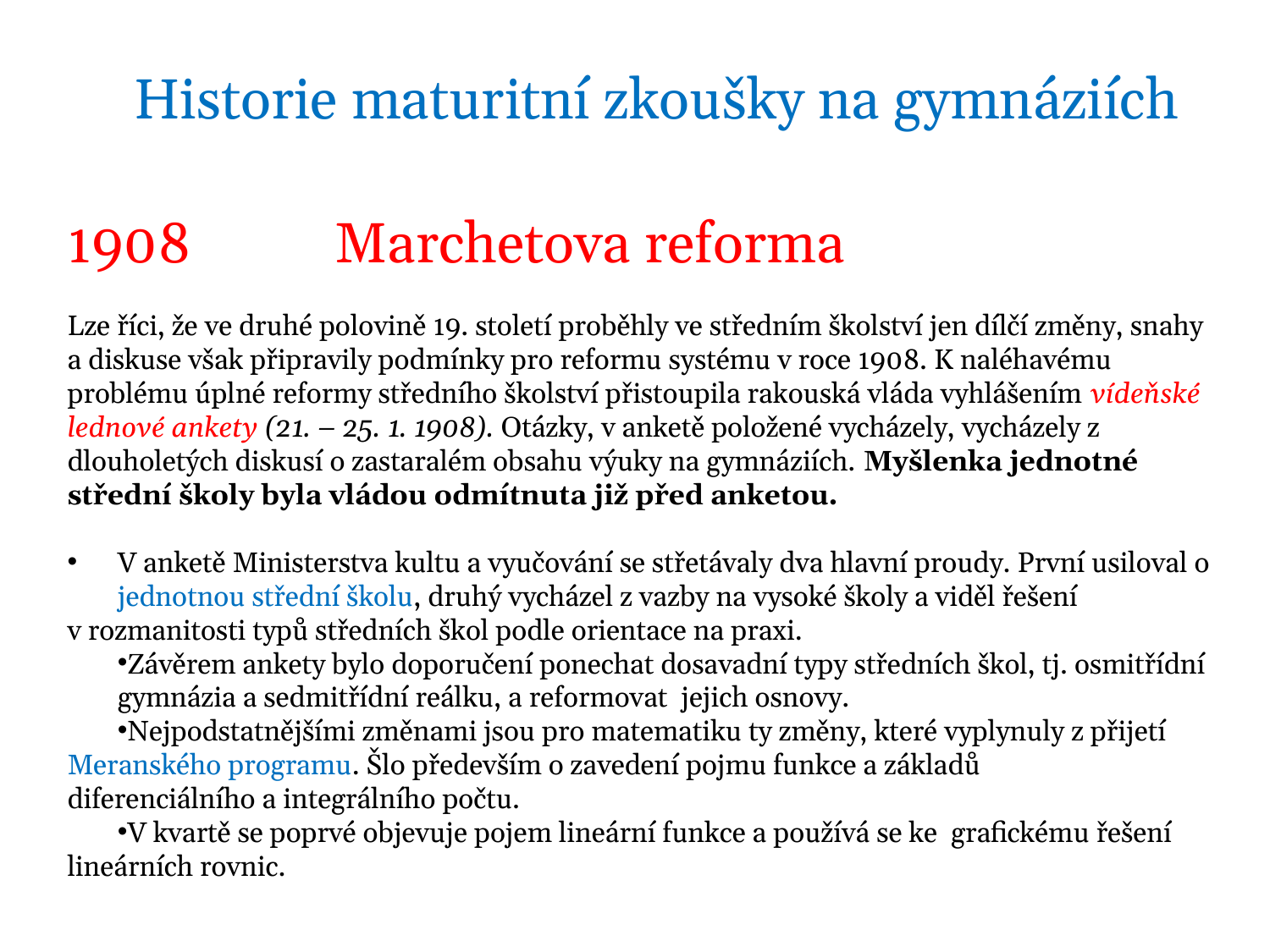

# Historie maturitní zkoušky na gymnáziích

1908		 Marchetova reforma

Lze říci, že ve druhé polovině 19. století proběhly ve středním školství jen dílčí změny, snahy a diskuse však připravily podmínky pro reformu systému v roce 1908. K naléhavému problému úplné reformy středního školství přistoupila rakouská vláda vyhlášením vídeňské lednové ankety (21. – 25. 1. 1908). Otázky, v anketě položené vycházely, vycházely z dlouholetých diskusí o zastaralém obsahu výuky na gymnáziích. Myšlenka jednotné střední školy byla vládou odmítnuta již před anketou.

	V anketě Ministerstva kultu a vyučování se střetávaly dva hlavní proudy. První usiloval o
	jednotnou střední školu, druhý vycházel z vazby na vysoké školy a viděl řešení 	v rozmanitosti typů středních škol podle orientace na praxi.
Závěrem ankety bylo doporučení ponechat dosavadní typy středních škol, tj. osmitřídní 	gymnázia a sedmitřídní reálku, a reformovat  jejich osnovy.
Nejpodstatnějšími změnami jsou pro matematiku ty změny, které vyplynuly z přijetí 	Meranského programu. Šlo především o zavedení pojmu funkce a základů 	diferenciálního a integrálního počtu.
V kvartě se poprvé objevuje pojem lineární funkce a používá se ke  grafickému řešení 	lineárních rovnic.